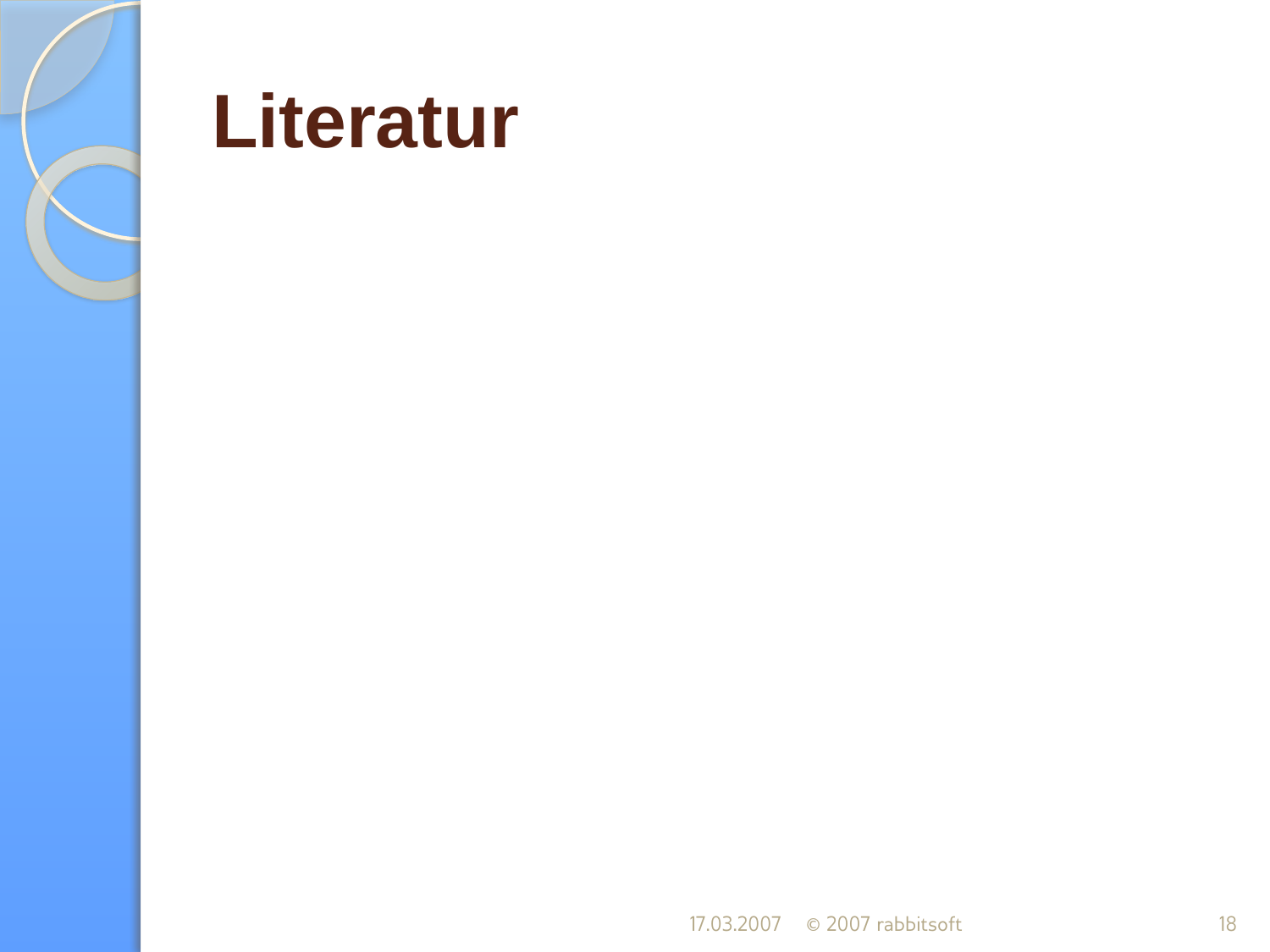

# Literatur

17.03.2007
© 2007 rabbitsoft
18